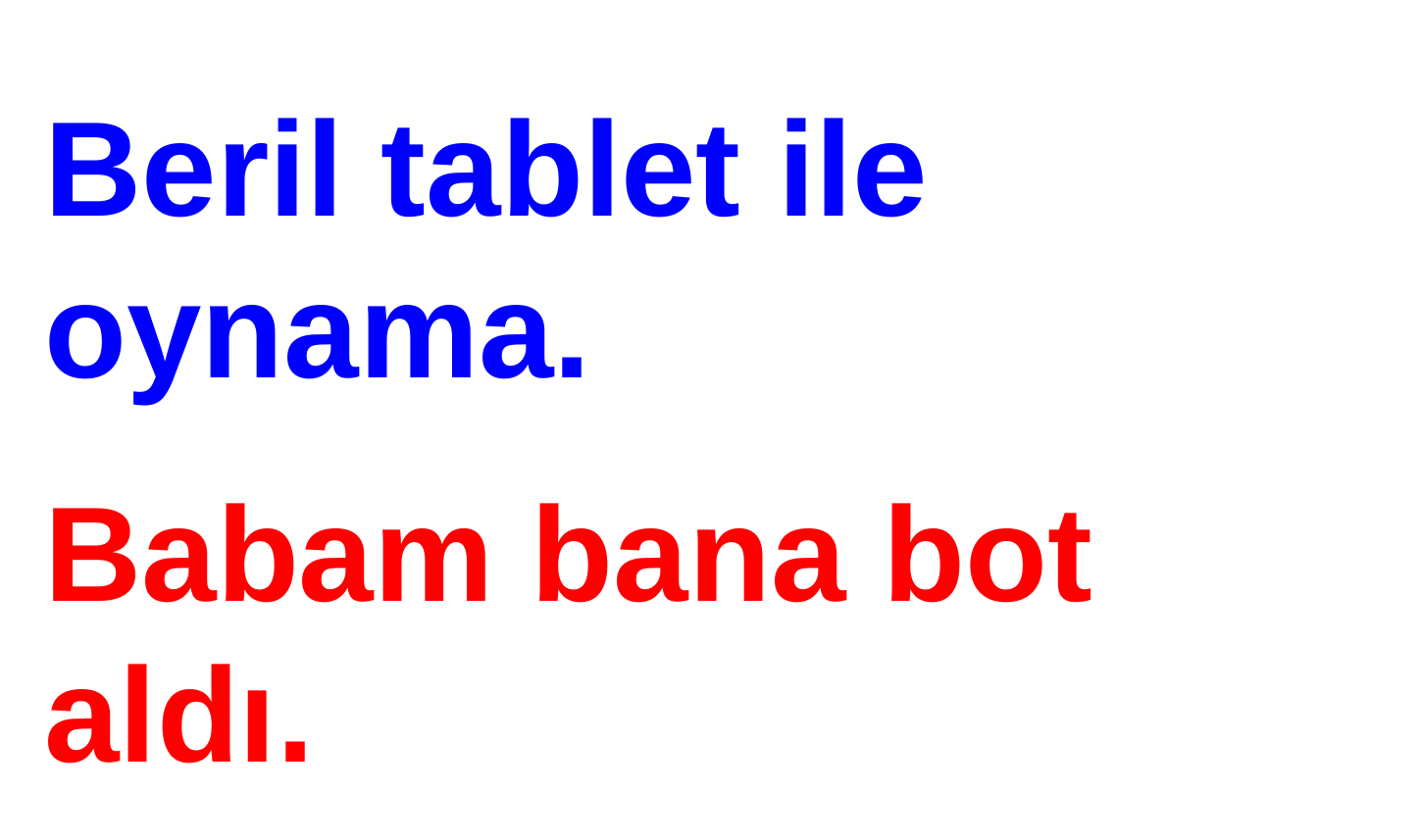

Beril tablet ile oynama.

Babam bana bot aldı.

Sobanın borusu eksik.